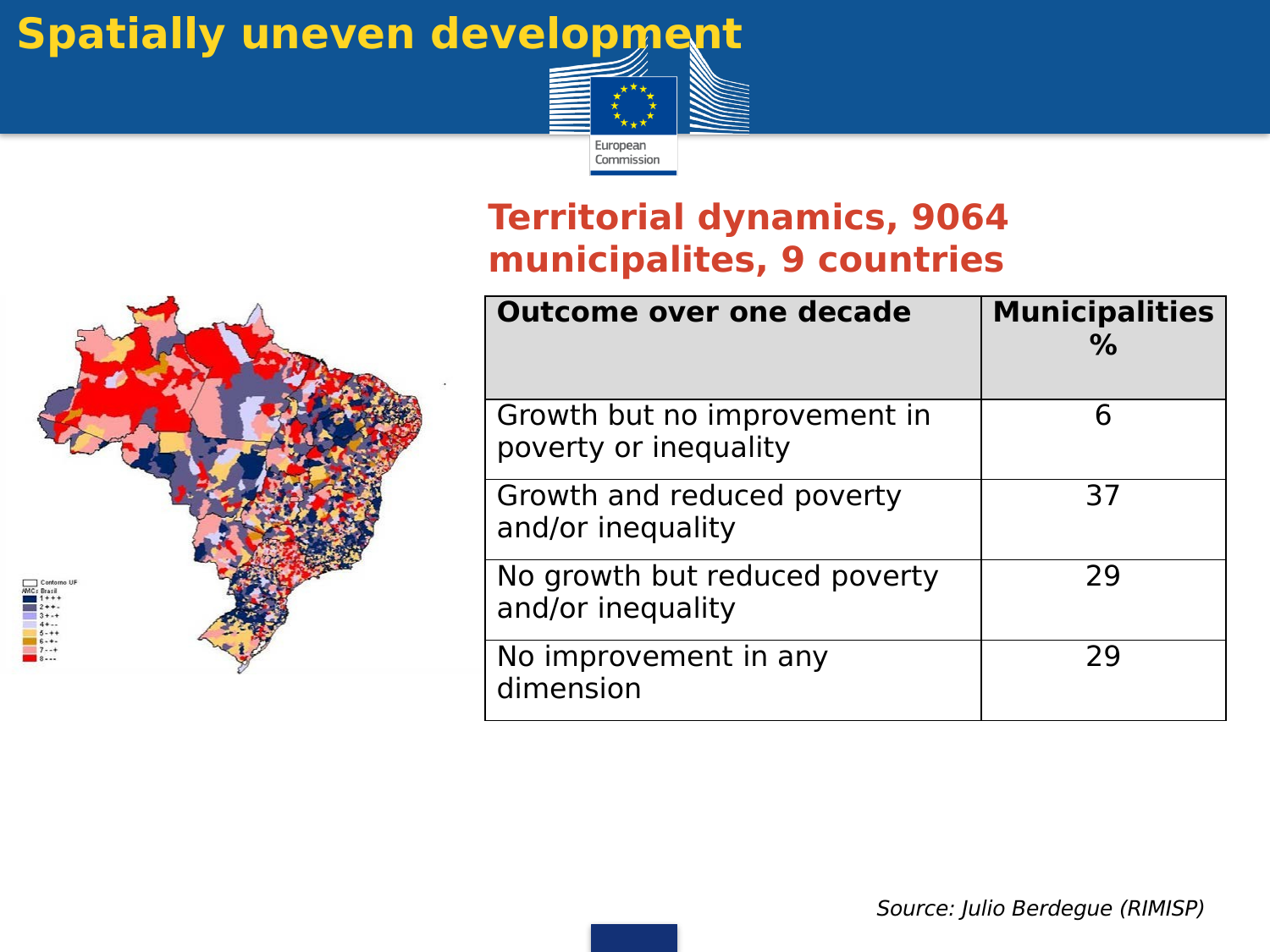

Spatially uneven development
Territorial dynamics, 9064
municipalites, 9 countries

| Outcome over one decade | Municipalities % |
| --- | --- |
| Growth but no improvement in poverty or inequality | 6 |
| Growth and reduced poverty and/or inequality | 37 |
| No growth but reduced poverty and/or inequality | 29 |
| No improvement in any dimension | 29 |

Source: Julio Berdegue (RIMISP)